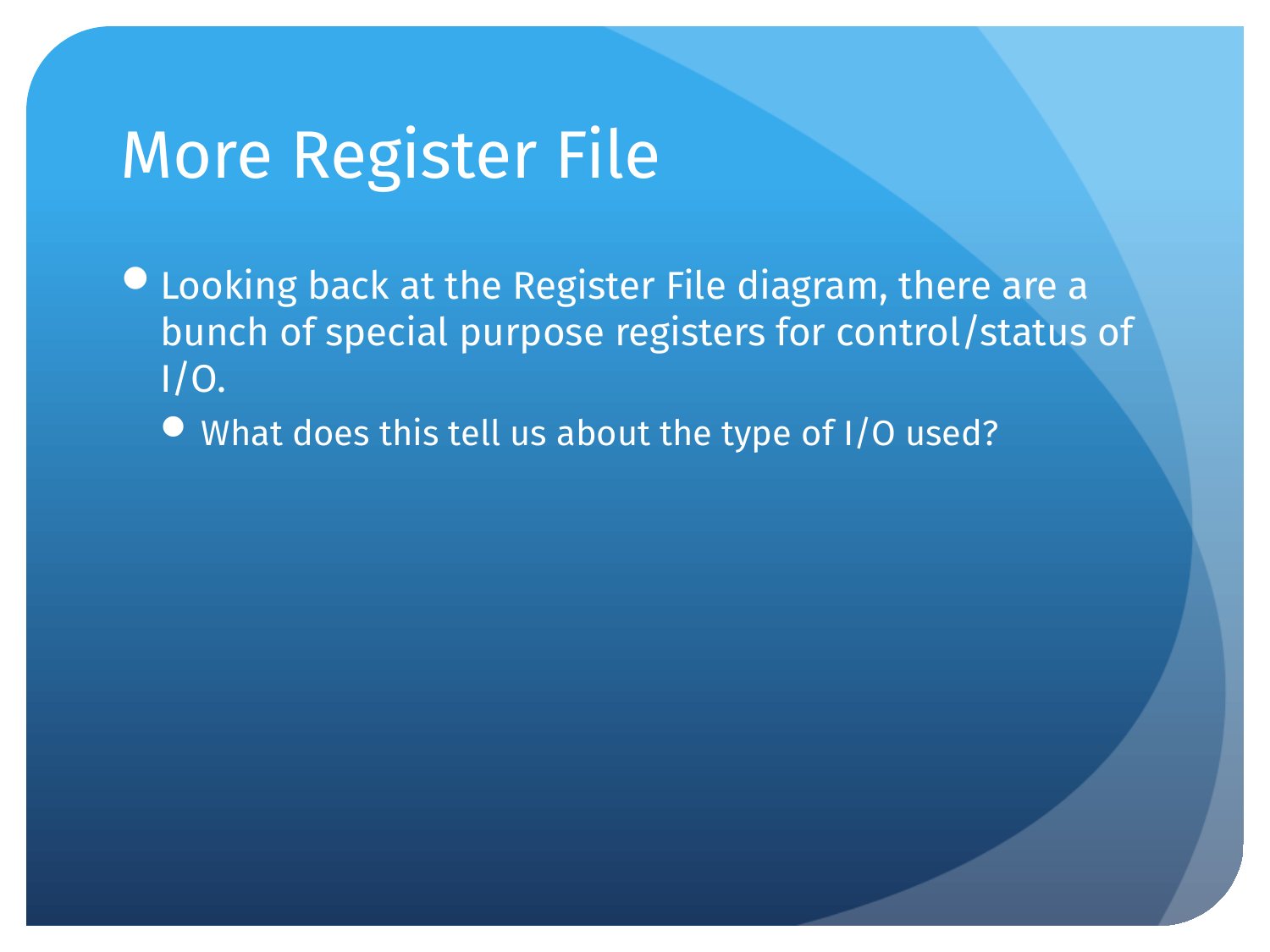

# More Register File
Looking back at the Register File diagram, there are a bunch of special purpose registers for control/status of I/O.
What does this tell us about the type of I/O used?